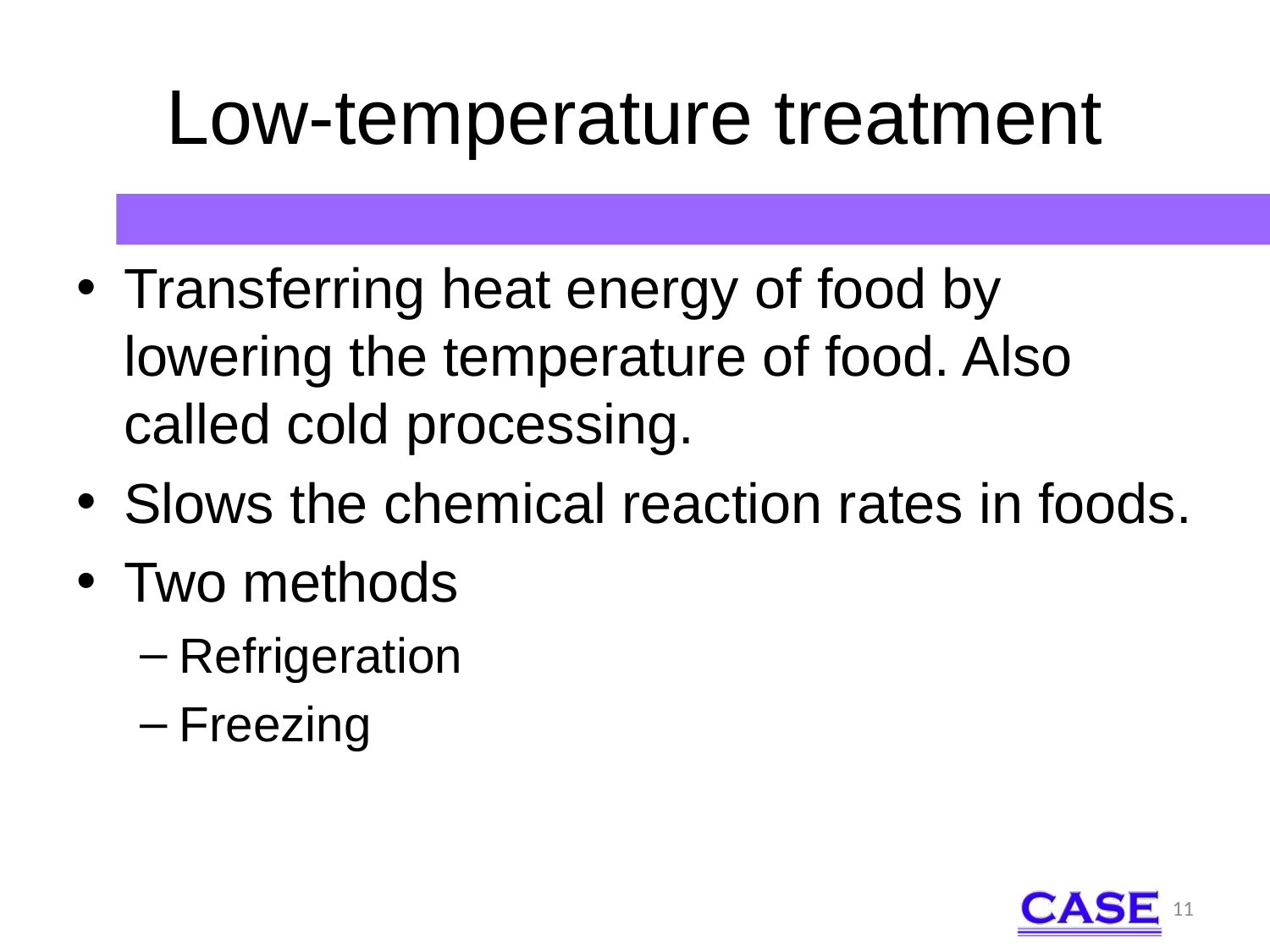

# Low-temperature treatment
Transferring heat energy of food by lowering the temperature of food. Also called cold processing.
Slows the chemical reaction rates in foods.
Two methods
Refrigeration
Freezing
11